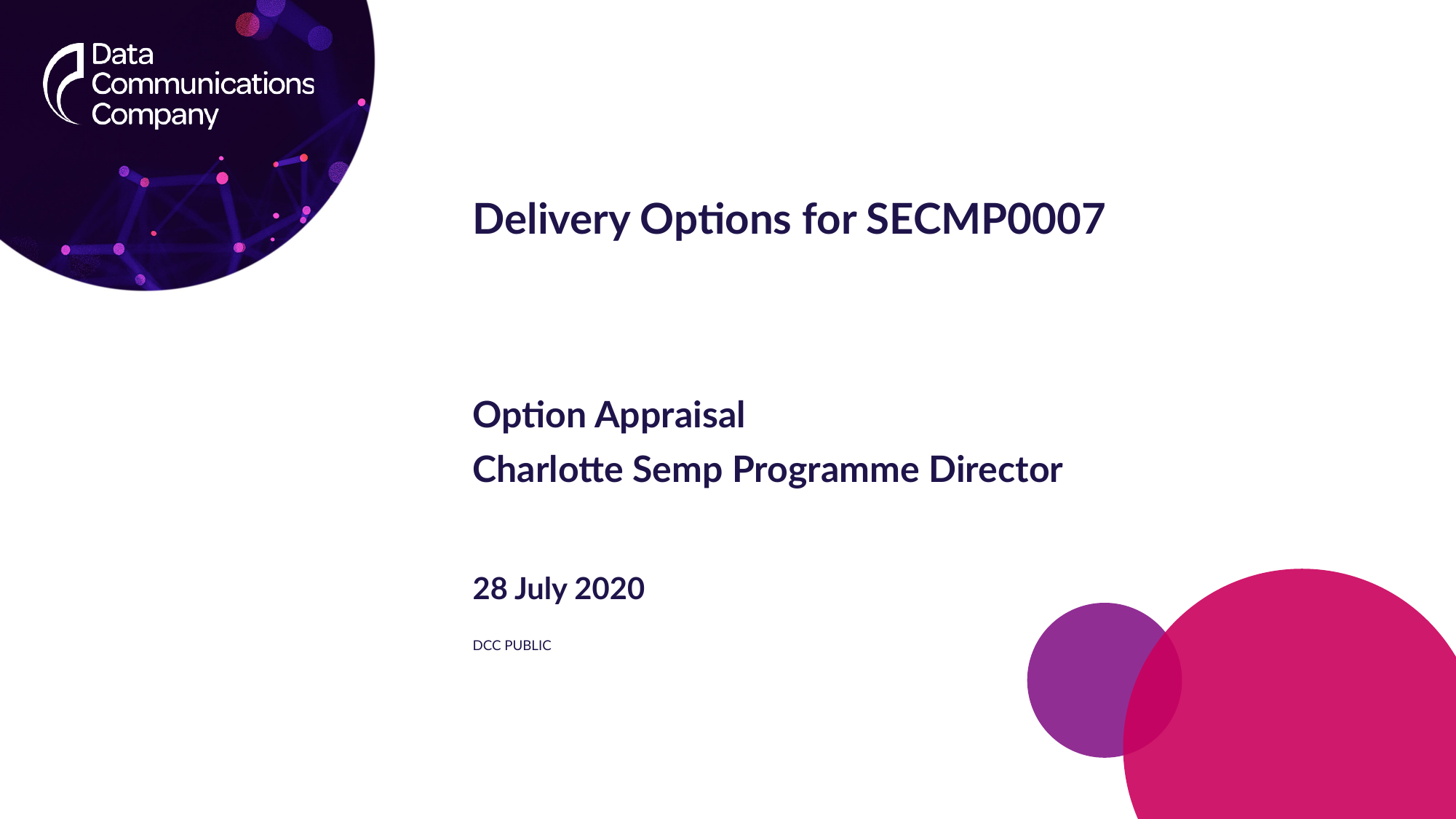

# Delivery Options for SECMP0007
Option Appraisal
Charlotte Semp Programme Director
28 July 2020
DCC PUBLIC